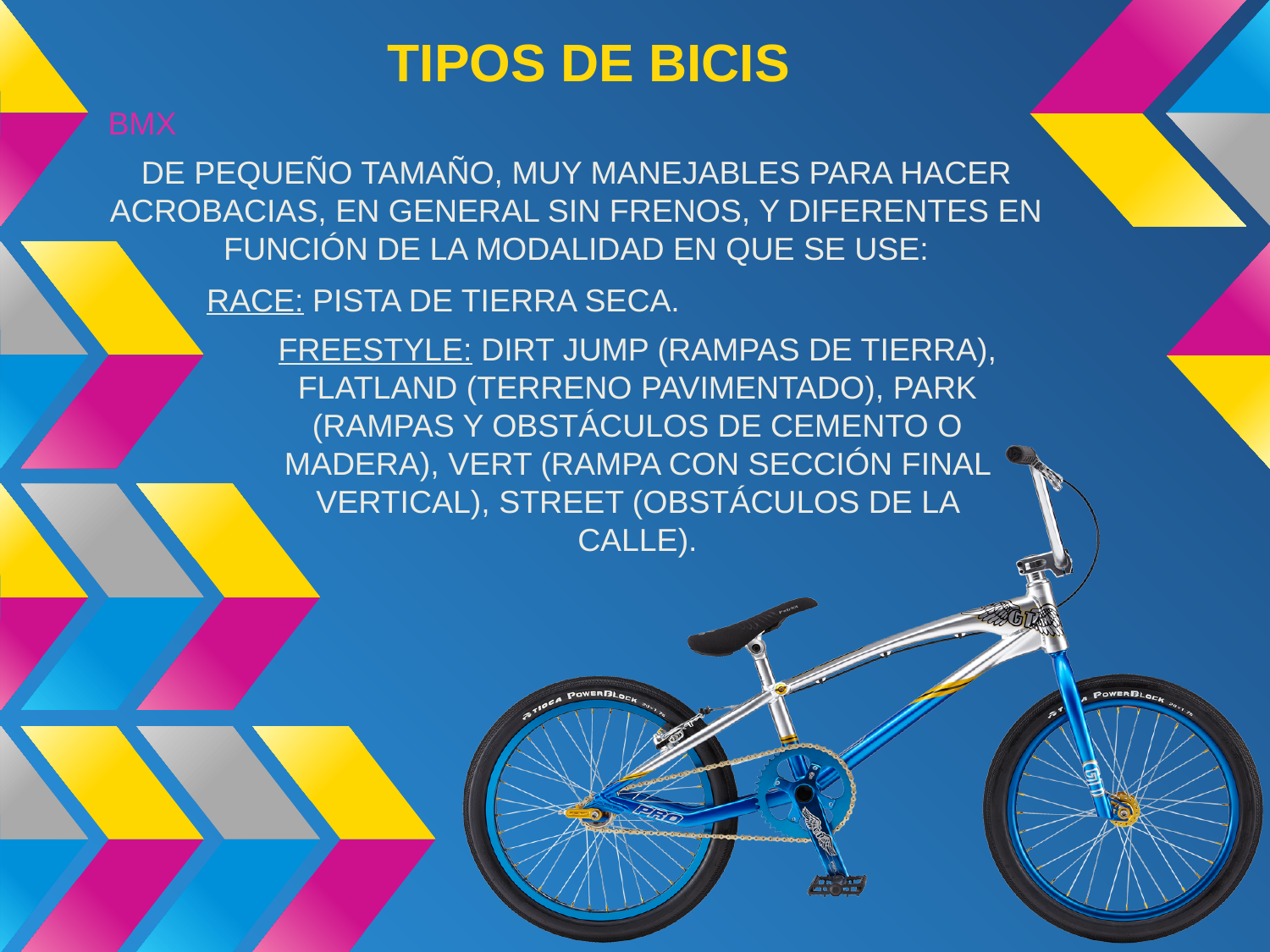

# TIPOS DE BICIS
BMX
DE PEQUEÑO TAMAÑO, MUY MANEJABLES PARA HACER ACROBACIAS, EN GENERAL SIN FRENOS, Y DIFERENTES EN FUNCIÓN DE LA MODALIDAD EN QUE SE USE:
RACE: PISTA DE TIERRA SECA.

FREESTYLE: DIRT JUMP (RAMPAS DE TIERRA), FLATLAND (TERRENO PAVIMENTADO), PARK (RAMPAS Y OBSTÁCULOS DE CEMENTO O MADERA), VERT (RAMPA CON SECCIÓN FINAL VERTICAL), STREET (OBSTÁCULOS DE LA CALLE).